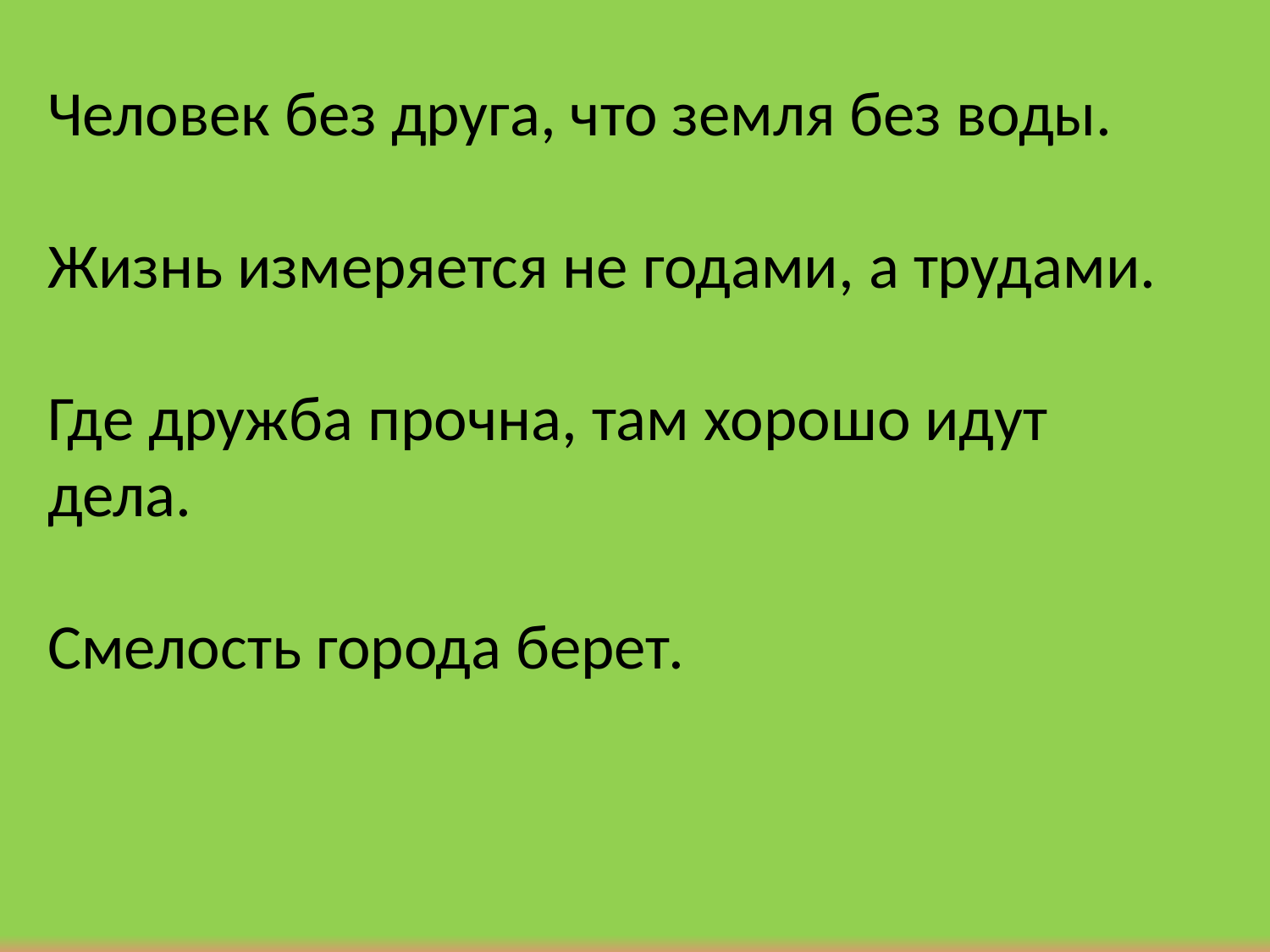

Человек без друга, что земля без воды.

Жизнь измеряется не годами, а трудами.

Где дружба прочна, там хорошо идут дела.

Смелость города берет.